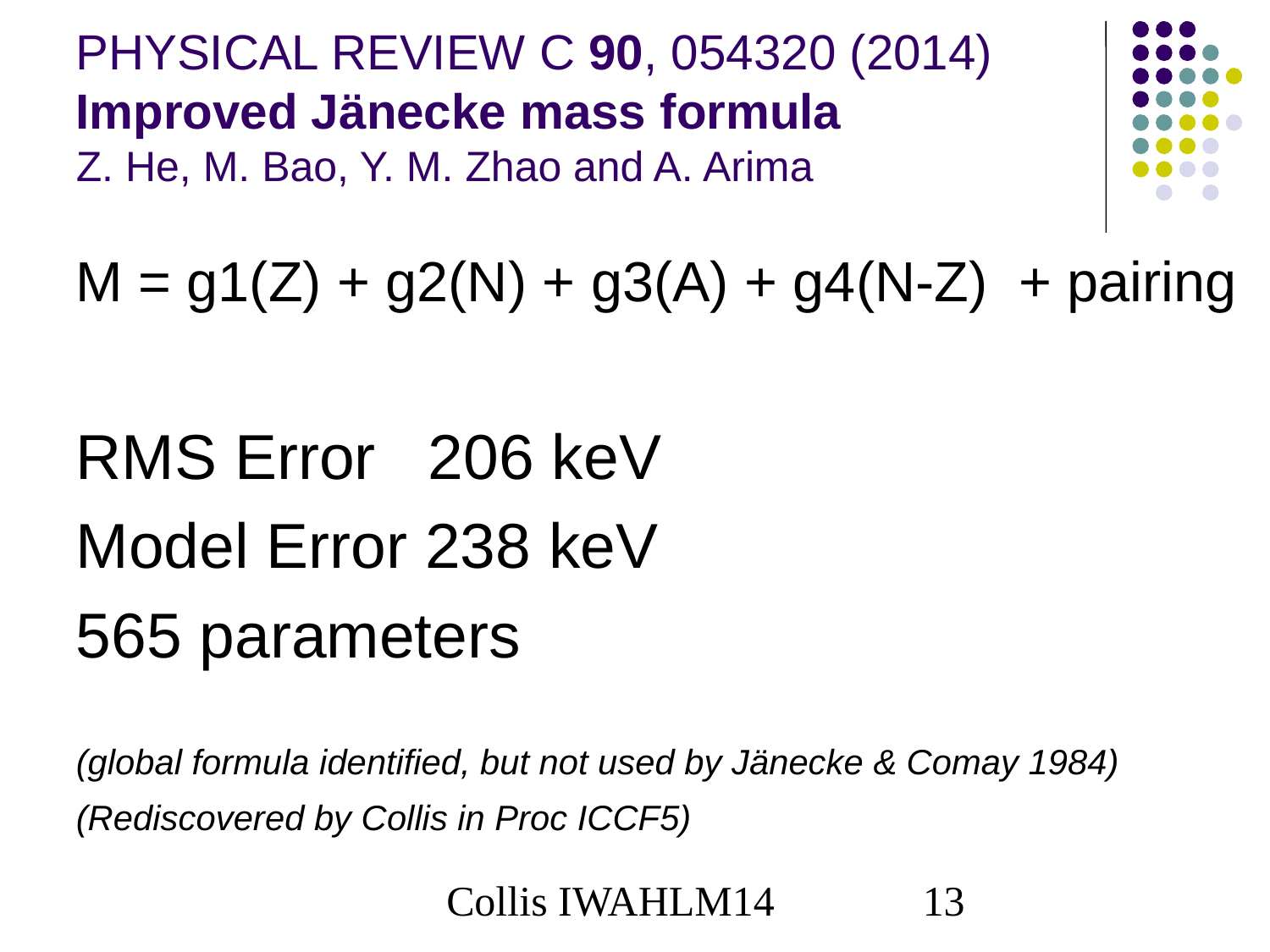

# PHYSICAL REVIEW C 90, 054320 (2014) Improved Jänecke mass formula Z. He, M. Bao, Y. M. Zhao and A. Arima
M = g1(Z) + g2(N) + g3(A) + g4(N-Z)  + pairing

RMS Error   206 keV
Model Error 238 keV
565 parameters

(global formula identified, but not used by Jänecke & Comay 1984)
(Rediscovered by Collis in Proc ICCF5)

Collis IWAHLM14
13